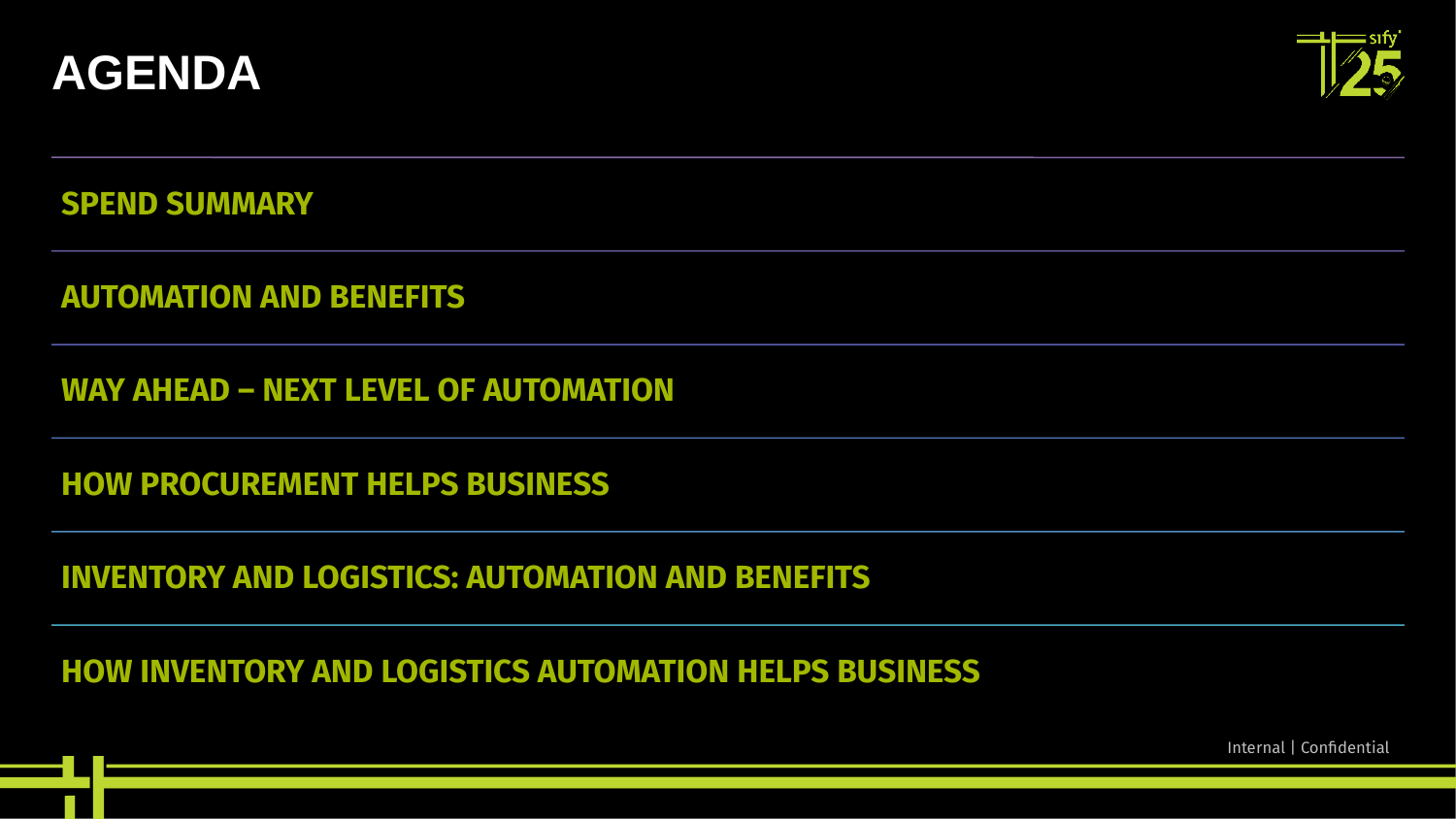

# agenda
SPEND SUMMARY
AUTOMATION AND BENEFITS
WAY AHEAD – NEXT LEVEL OF AUTOMATION
HOW PROCUREMENT HELPS BUSINESS
INVENTORY AND LOGISTICS: AUTOMATION AND BENEFITS
HOW INVENTORY AND LOGISTICS AUTOMATION HELPS BUSINESS